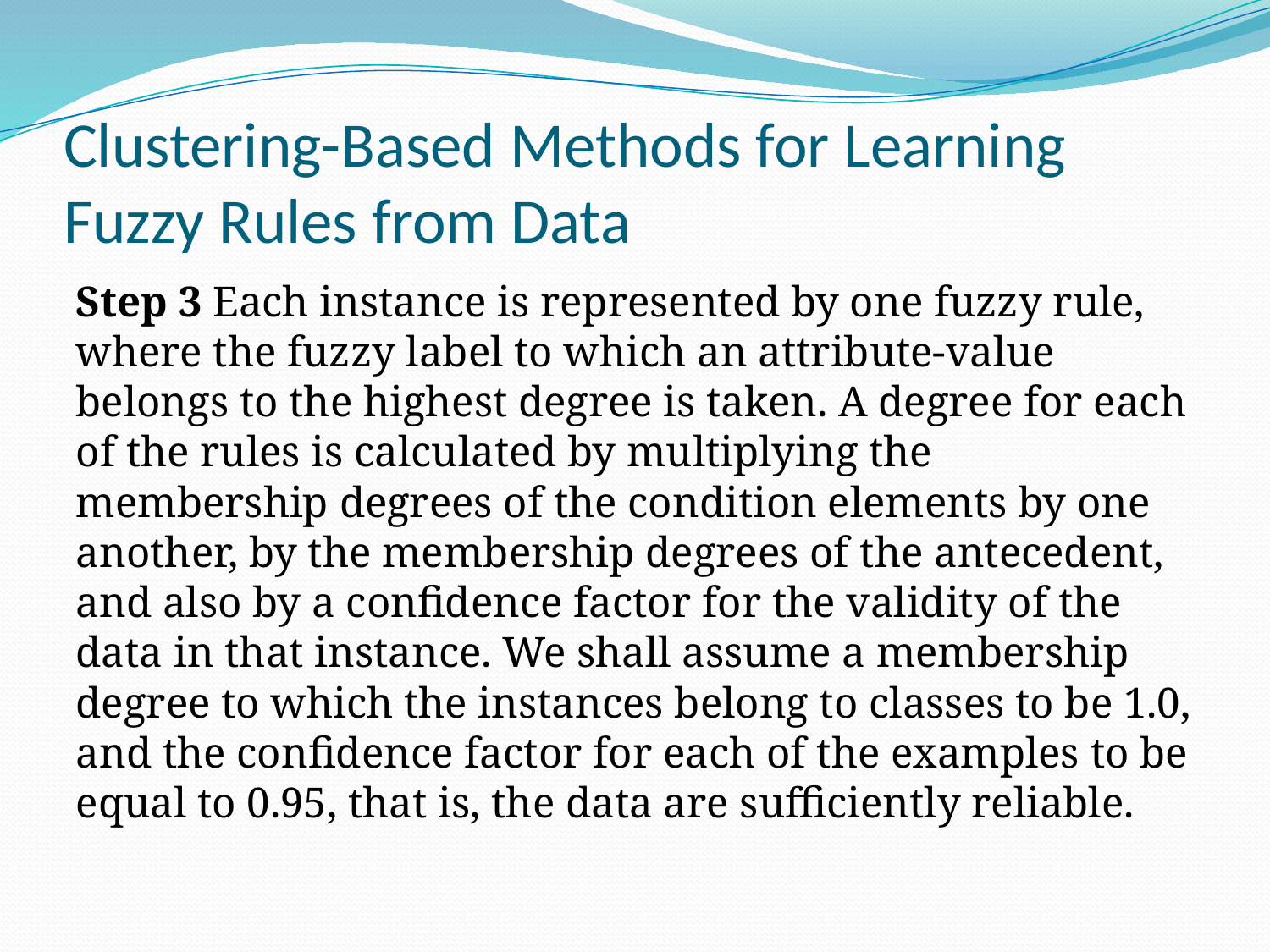

# Clustering-Based Methods for Learning Fuzzy Rules from Data
Step 3 Each instance is represented by one fuzzy rule, where the fuzzy label to which an attribute-value belongs to the highest degree is taken. A degree for each of the rules is calculated by multiplying the membership degrees of the condition elements by one another, by the membership degrees of the antecedent, and also by a confidence factor for the validity of the data in that instance. We shall assume a membership degree to which the instances belong to classes to be 1.0, and the confidence factor for each of the examples to be equal to 0.95, that is, the data are sufficiently reliable.